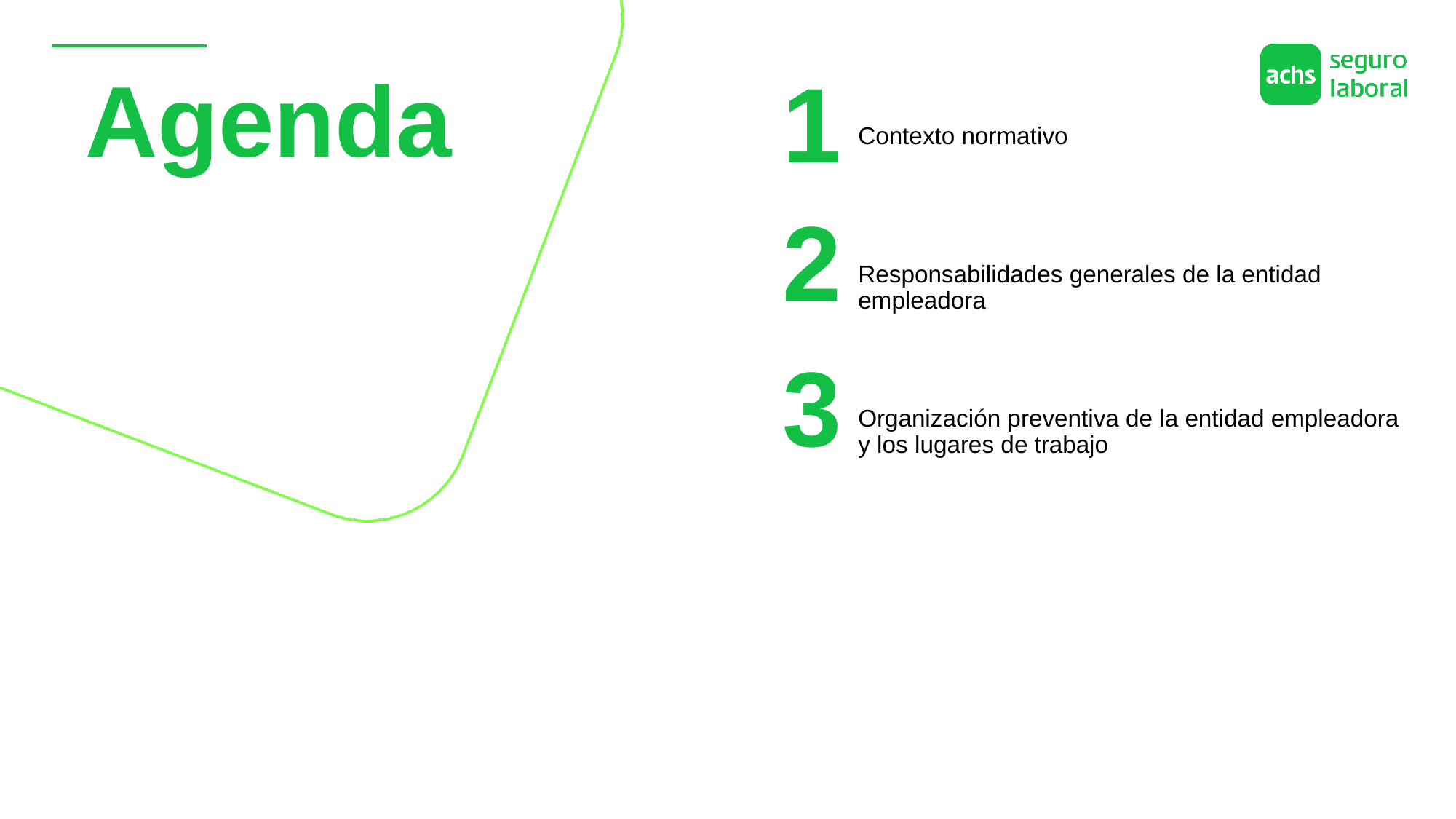

1
# Agenda
Contexto normativo
2
Responsabilidades generales de la entidad empleadora

3
Organización preventiva de la entidad empleadora y los lugares de trabajo